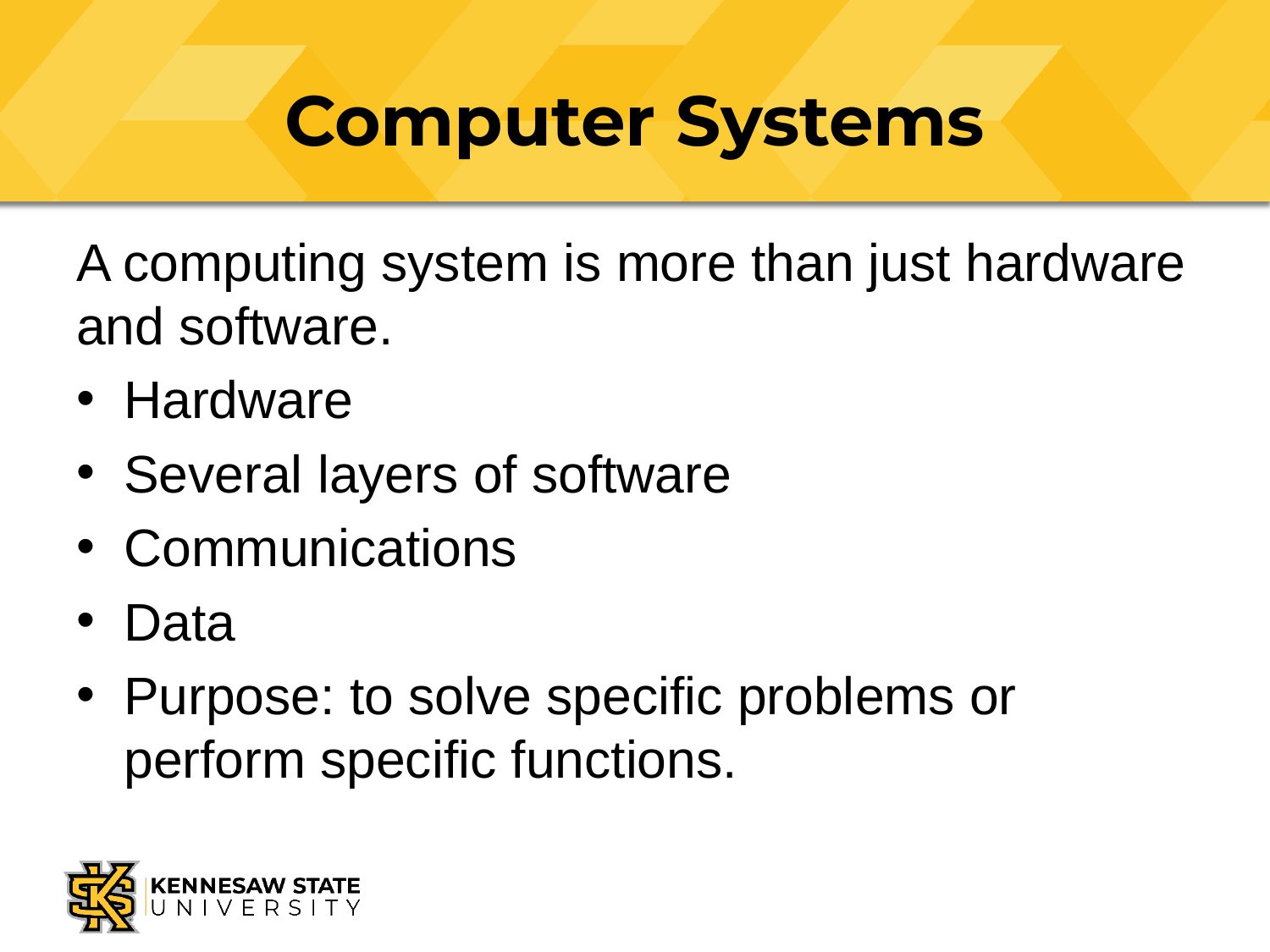

# Computer Systems
A computing system is more than just hardware and software.
Hardware
Several layers of software
Communications
Data
Purpose: to solve specific problems or perform specific functions.